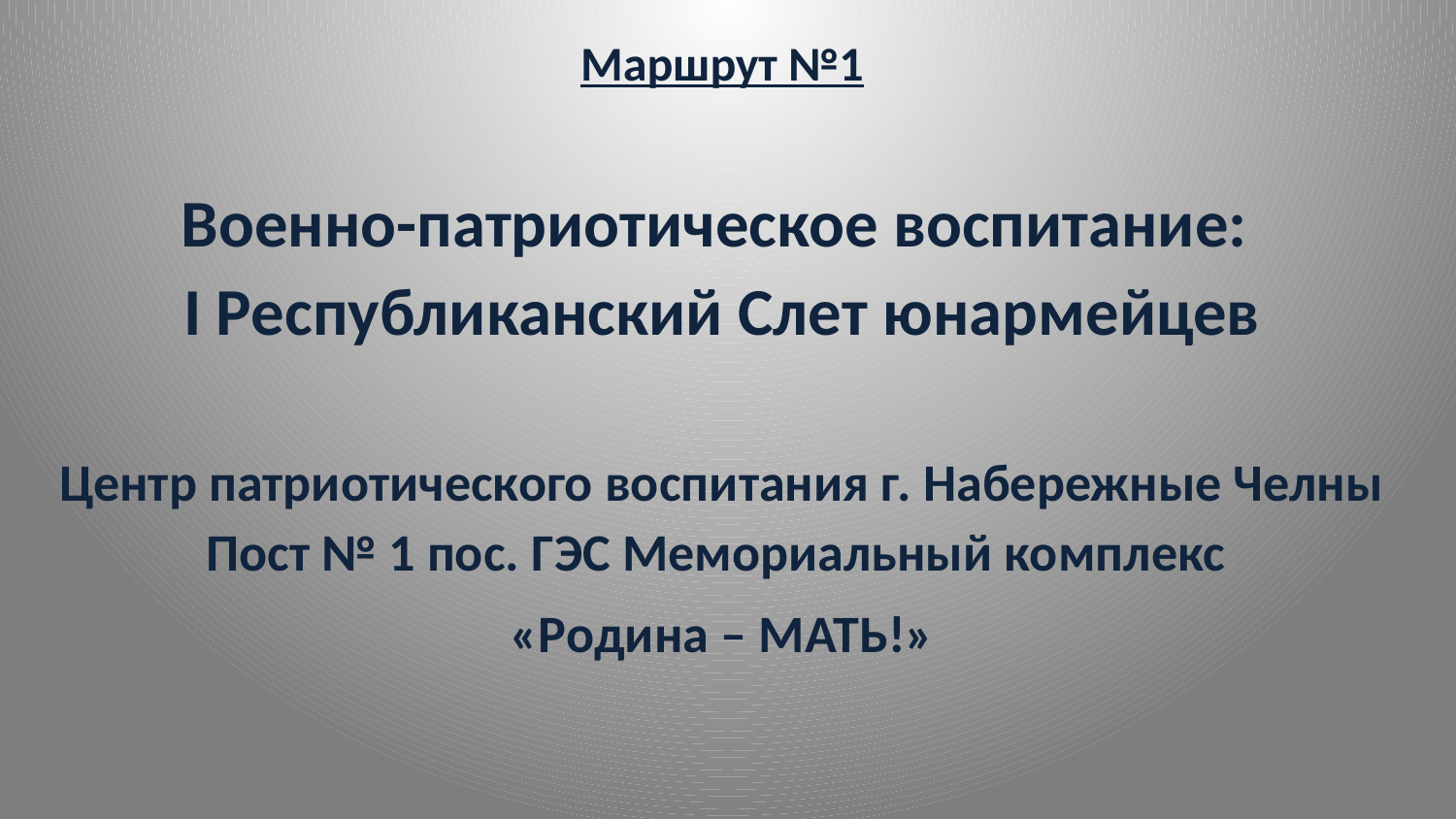

Маршрут №1
Военно-патриотическое воспитание:
I Республиканский Слет юнармейцев

Центр патриотического воспитания г. Набережные Челны Пост № 1 пос. ГЭС Мемориальный комплекс
«Родина – МАТЬ!»

#